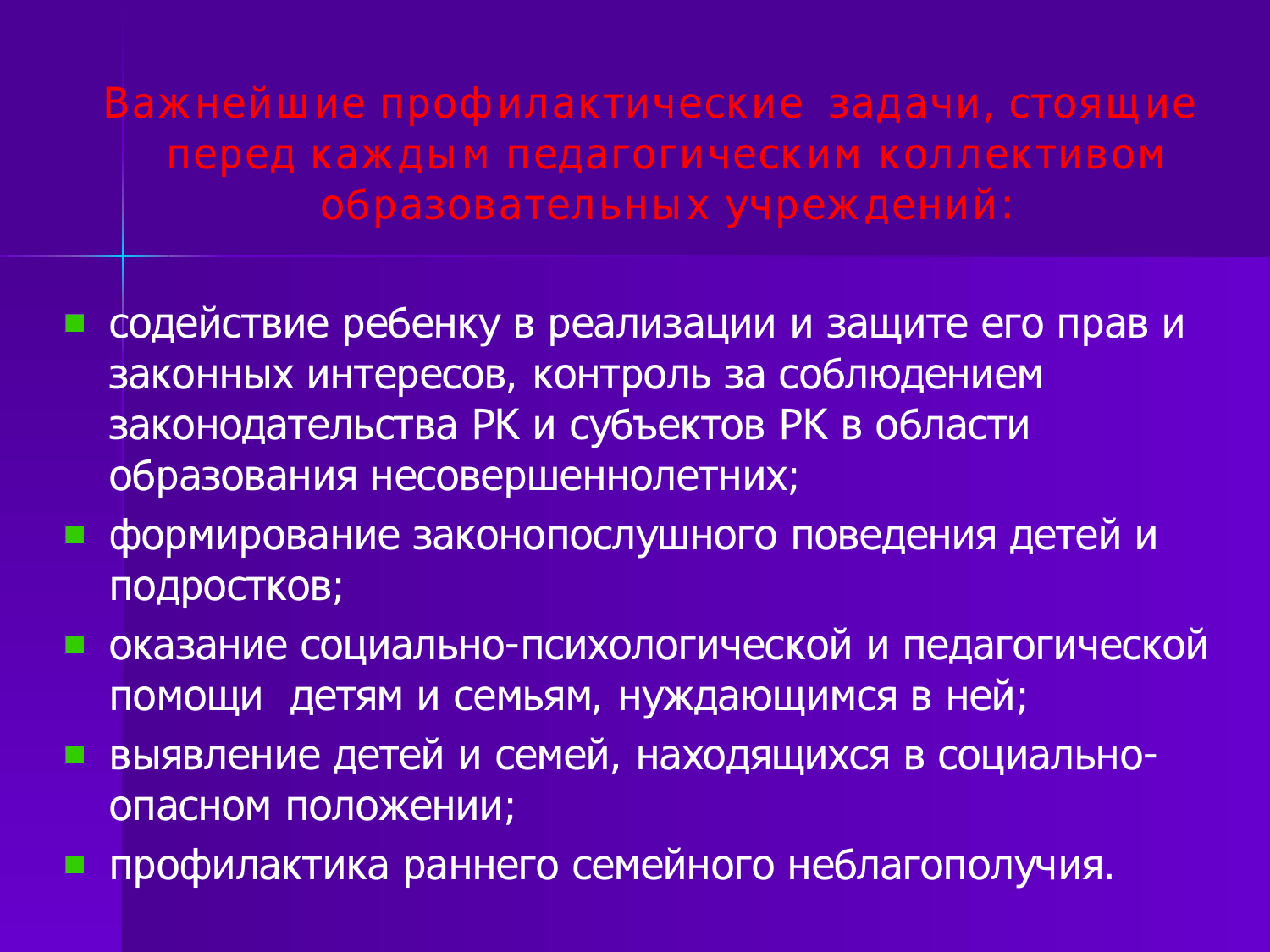

Важнейшие профилактические  задачи, стоящие перед каждым педагогическим коллективом образовательных учреждений:

содействие ребенку в реализации и защите его прав и законных интересов, контроль за соблюдением законодательства РК и субъектов РК в области образования несовершеннолетних;
формирование законопослушного поведения детей и подростков;
оказание социально-психологической и педагогической помощи  детям и семьям, нуждающимся в ней;
выявление детей и семей, находящихся в социально- опасном положении;
профилактика раннего семейного неблагополучия.